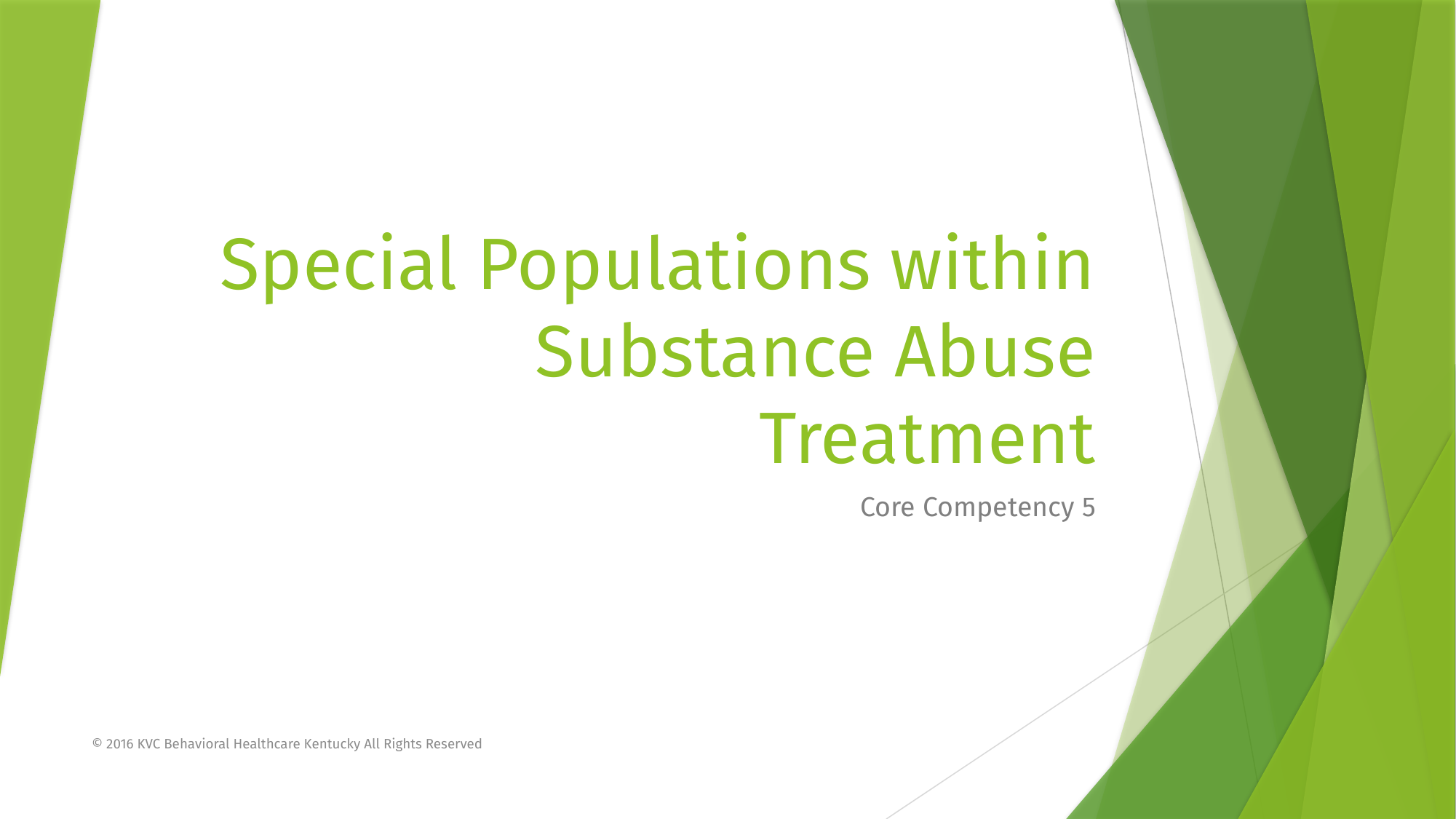

# Special Populations within Substance Abuse Treatment
Core Competency 5
© 2016 KVC Behavioral Healthcare Kentucky All Rights Reserved